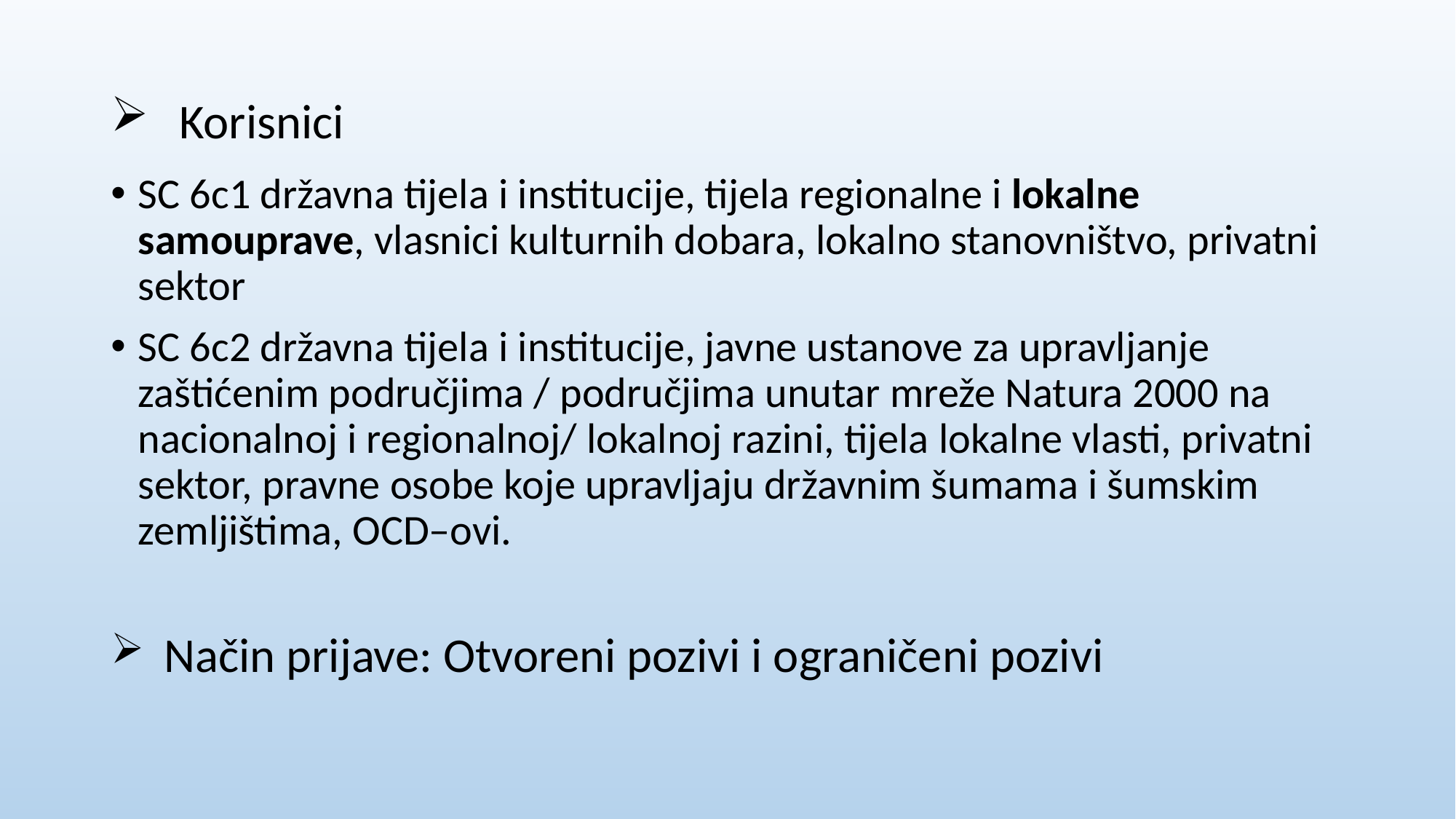

# Korisnici
SC 6c1 državna tijela i institucije, tijela regionalne i lokalne samouprave, vlasnici kulturnih dobara, lokalno stanovništvo, privatni sektor
SC 6c2 državna tijela i institucije, javne ustanove za upravljanje zaštićenim područjima / područjima unutar mreže Natura 2000 na nacionalnoj i regionalnoj/ lokalnoj razini, tijela lokalne vlasti, privatni sektor, pravne osobe koje upravljaju državnim šumama i šumskim zemljištima, OCD–ovi.

  Način prijave: Otvoreni pozivi i ograničeni pozivi